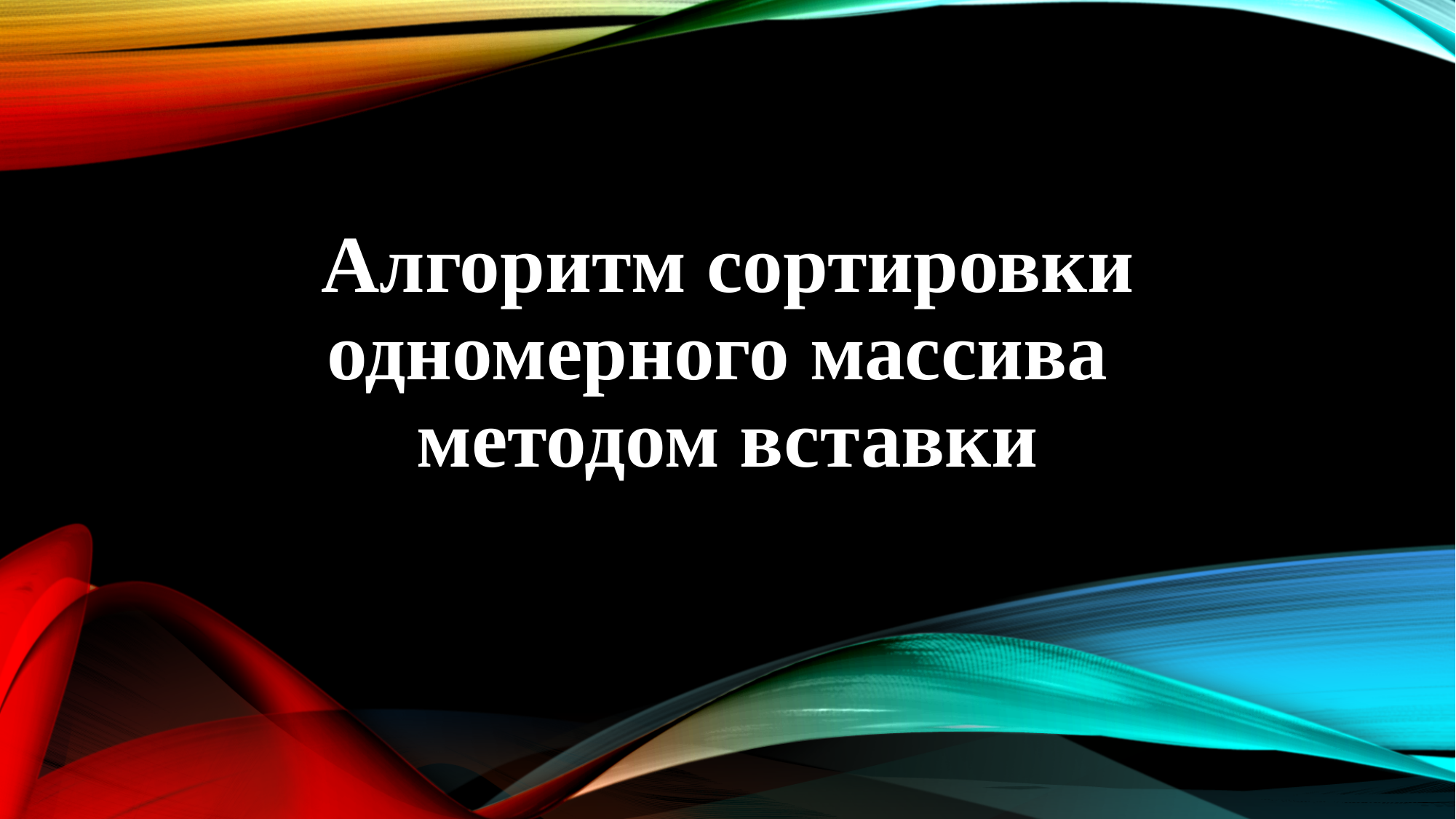

# Алгоритм сортировки одномерного массива методом вставки